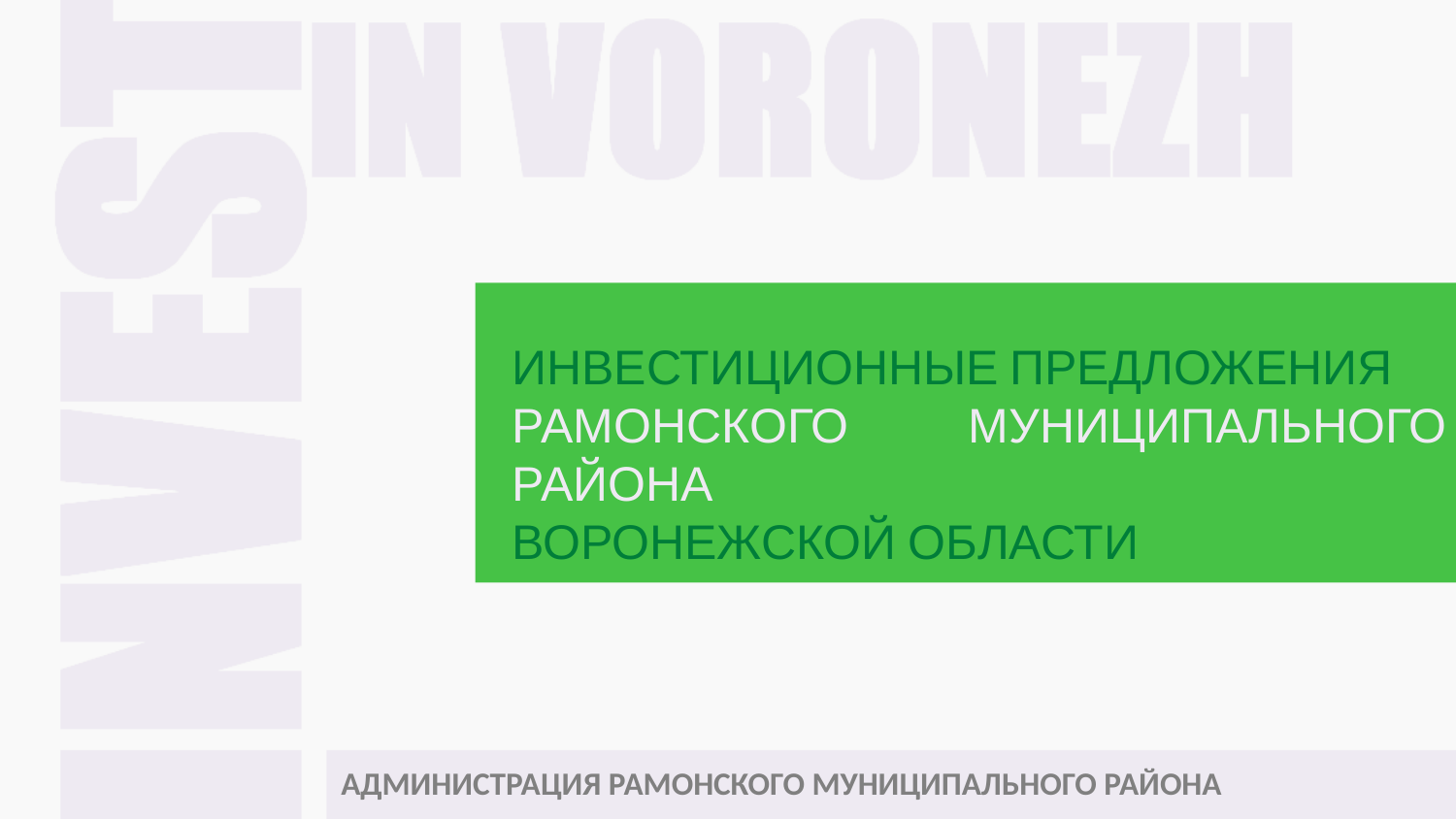

ИНВЕСТИЦИОННЫЕ ПРЕДЛОЖЕНИЯ
РАМОНСКОГО МУНИЦИПАЛЬНОГО РАЙОНА
ВОРОНЕЖСКОЙ ОБЛАСТИ
АДМИНИСТРАЦИЯ РАМОНСКОГО МУНИЦИПАЛЬНОГО РАЙОНА